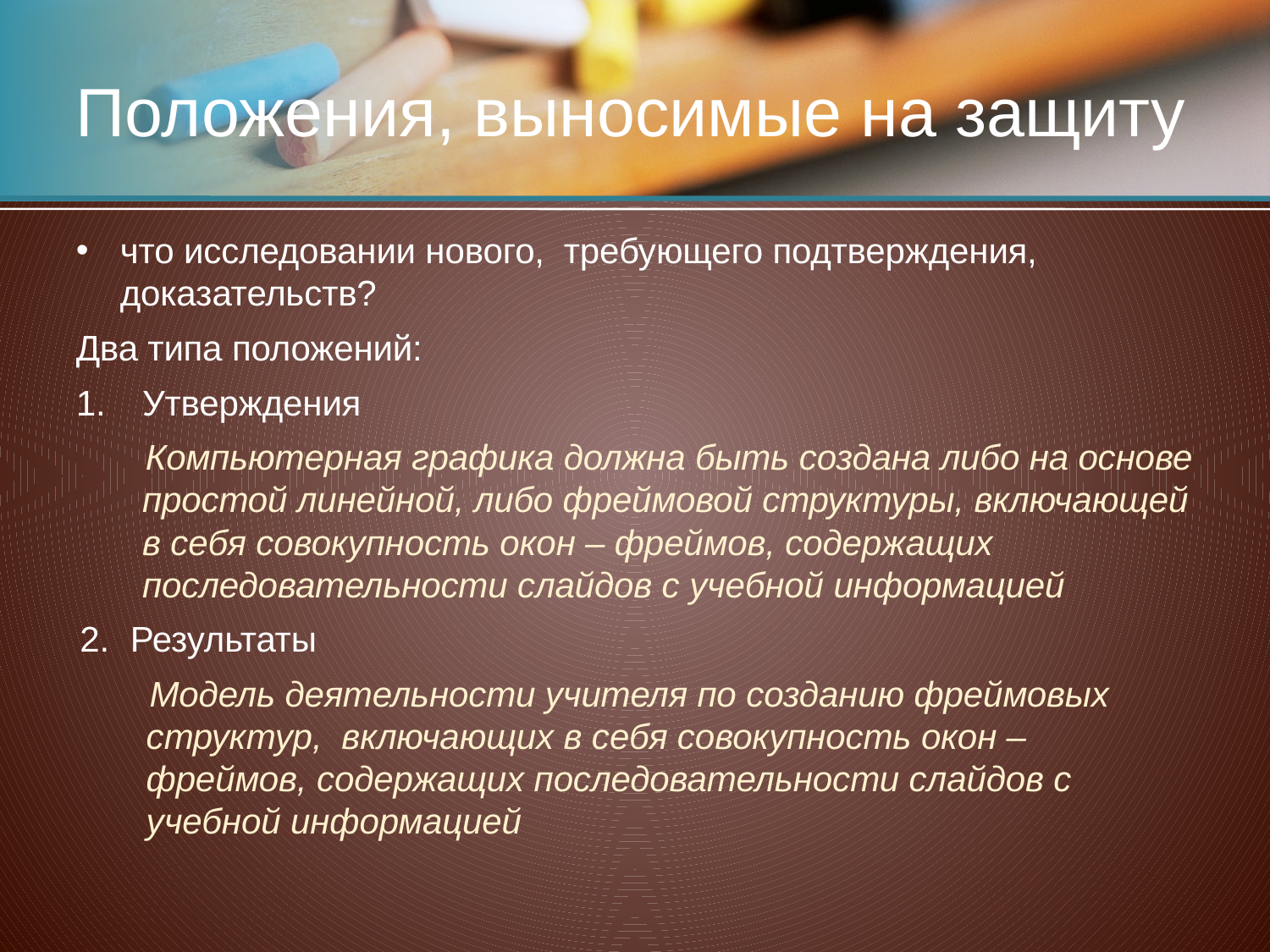

# Положения, выносимые на защиту
что исследовании нового,  требующего подтверждения, доказательств?
Два типа положений:
Утверждения
Компьютерная графика должна быть создана либо на основе простой линейной, либо фреймовой структуры, включающей в себя совокупность окон – фреймов, содержащих последовательности слайдов с учебной информацией
   Результаты
Модель деятельности учителя по созданию фреймовых структур,  включающих в себя совокупность окон – фреймов, содержащих последовательности слайдов с учебной информацией